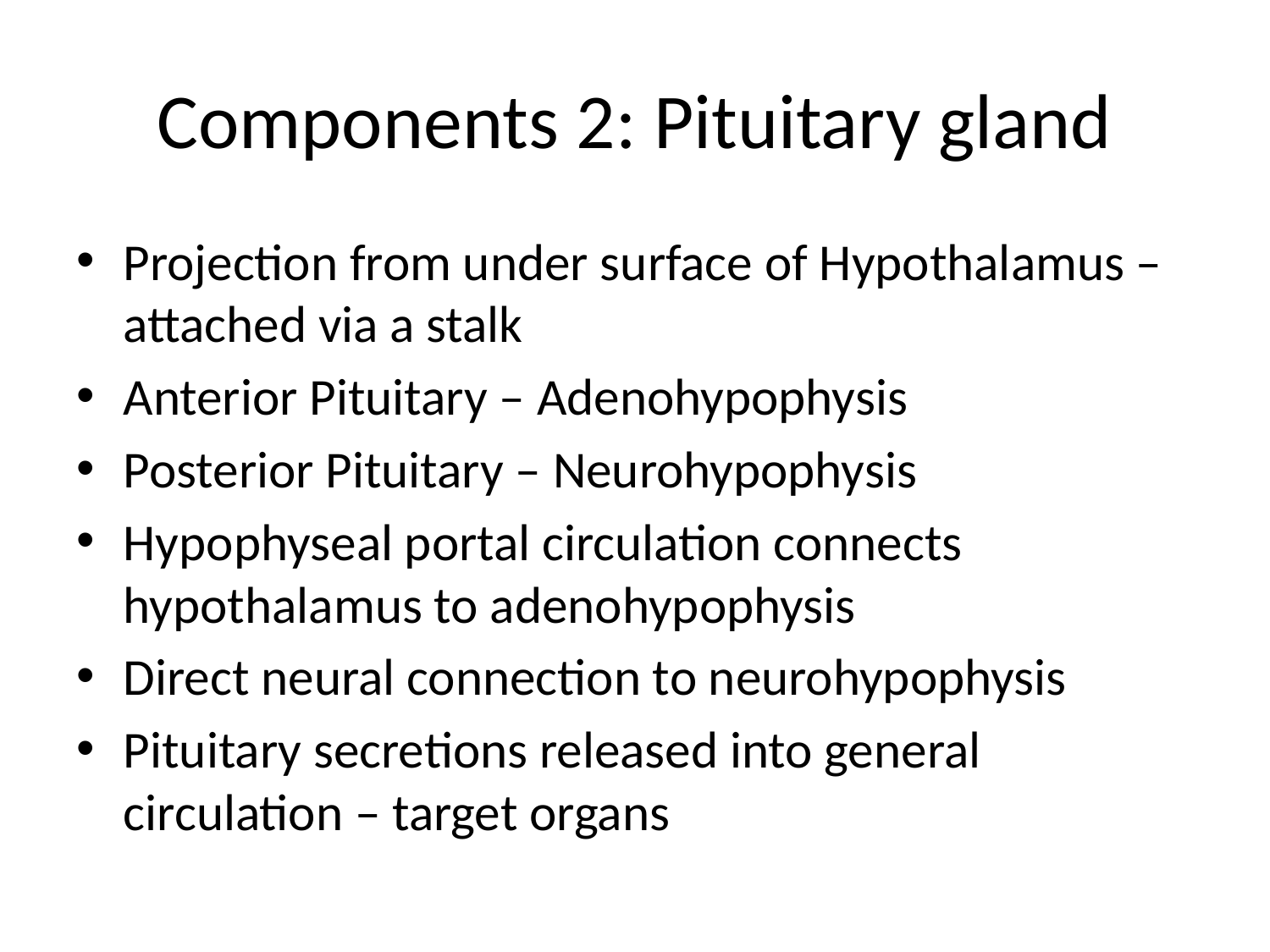

# Components 2: Pituitary gland
Projection from under surface of Hypothalamus – attached via a stalk
Anterior Pituitary – Adenohypophysis
Posterior Pituitary – Neurohypophysis
Hypophyseal portal circulation connects hypothalamus to adenohypophysis
Direct neural connection to neurohypophysis
Pituitary secretions released into general circulation – target organs